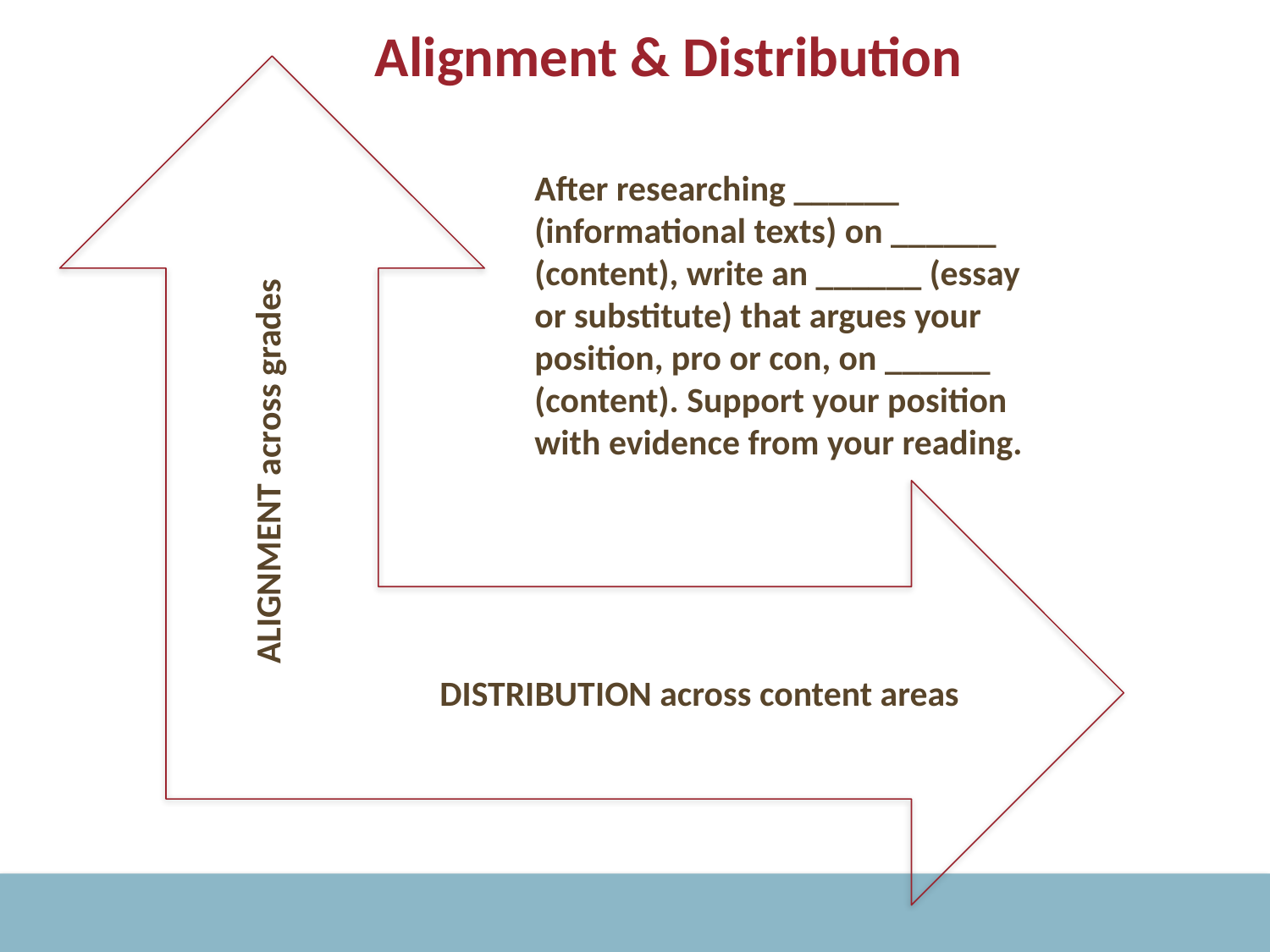

# Alignment & Distribution
After researching ______ (informational texts) on ______ (content), write an ______ (essay or substitute) that argues your position, pro or con, on ______ (content). Support your position with evidence from your reading.
ALIGNMENT across grades
DISTRIBUTION across content areas